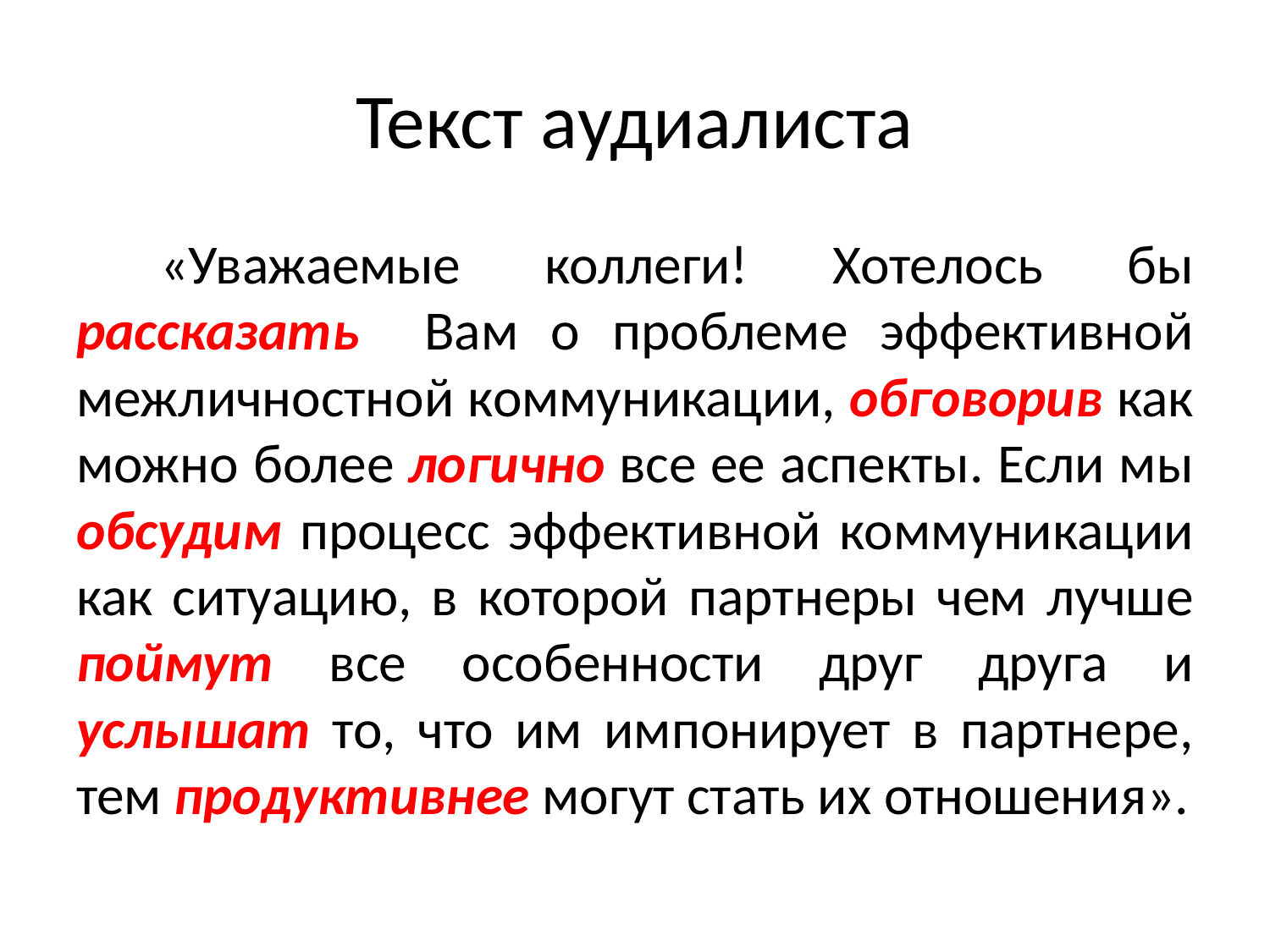

# Текст аудиалиста
 «Уважаемые коллеги! Хотелось бы рассказать  Вам о проблеме эффективной межличностной коммуникации, обговорив как можно более логично все ее аспекты. Если мы обсудим процесс эффективной коммуникации как ситуацию, в которой партнеры чем лучше поймут все особенности друг друга и услышат то, что им импонирует в партнере, тем продуктивнее могут стать их отношения».